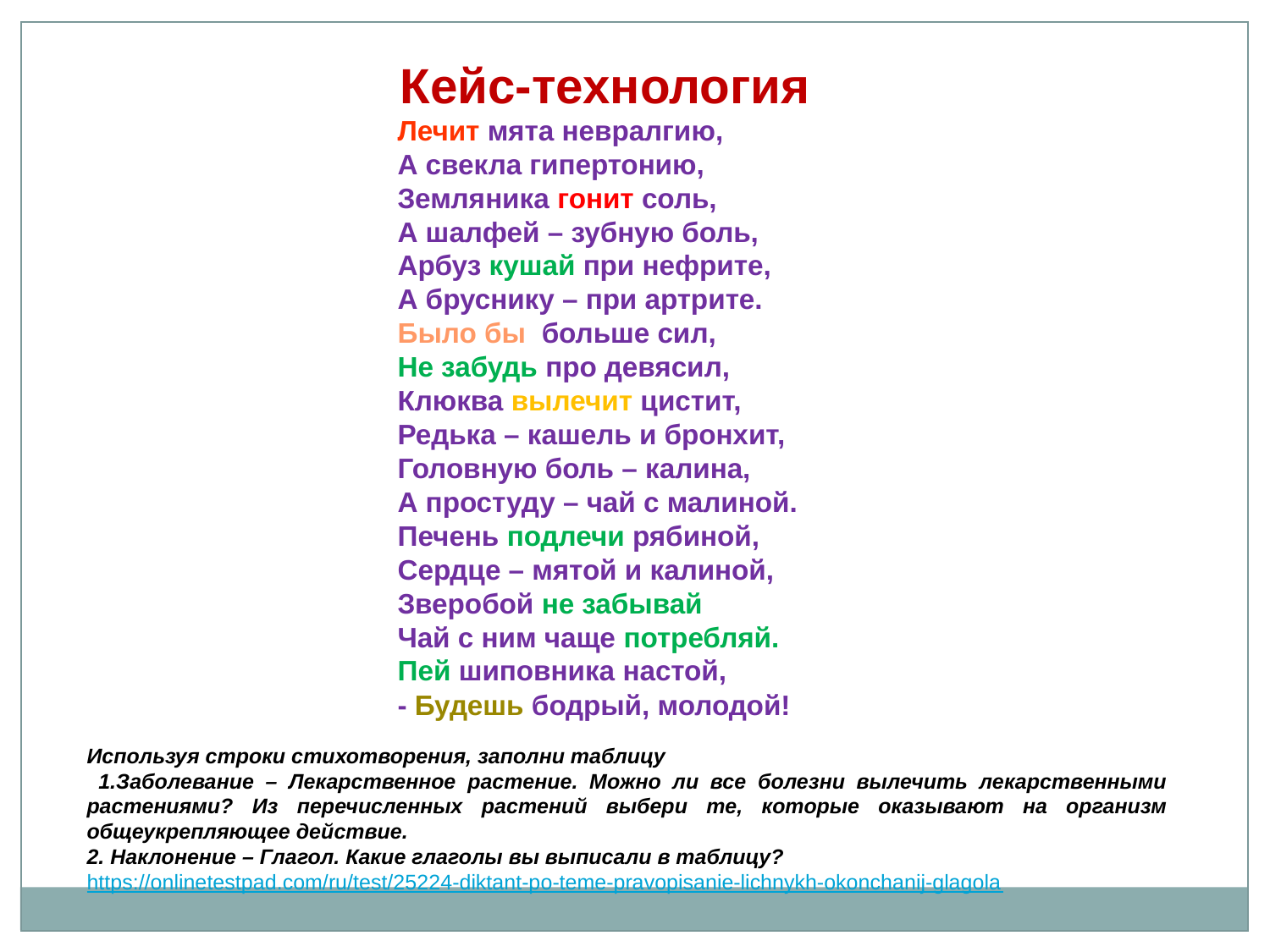

Кейс-технология
Лечит мята невралгию,
А свекла гипертонию,
Земляника гонит соль,
А шалфей – зубную боль,
Арбуз кушай при нефрите,
А бруснику – при артрите.
Было бы  больше сил,
Не забудь про девясил,
Клюква вылечит цистит,
Редька – кашель и бронхит,
Головную боль – калина,
А простуду – чай с малиной.
Печень подлечи рябиной,
Сердце – мятой и калиной,
Зверобой не забывай
Чай с ним чаще потребляй.
Пей шиповника настой,
- Будешь бодрый, молодой!
Используя строки стихотворения, заполни таблицу
 1.Заболевание – Лекарственное растение. Можно ли все болезни вылечить лекарственными растениями? Из перечисленных растений выбери те, которые оказывают на организм общеукрепляющее действие.
2. Наклонение – Глагол. Какие глаголы вы выписали в таблицу?
https://onlinetestpad.com/ru/test/25224-diktant-po-teme-pravopisanie-lichnykh-okonchanij-glagola